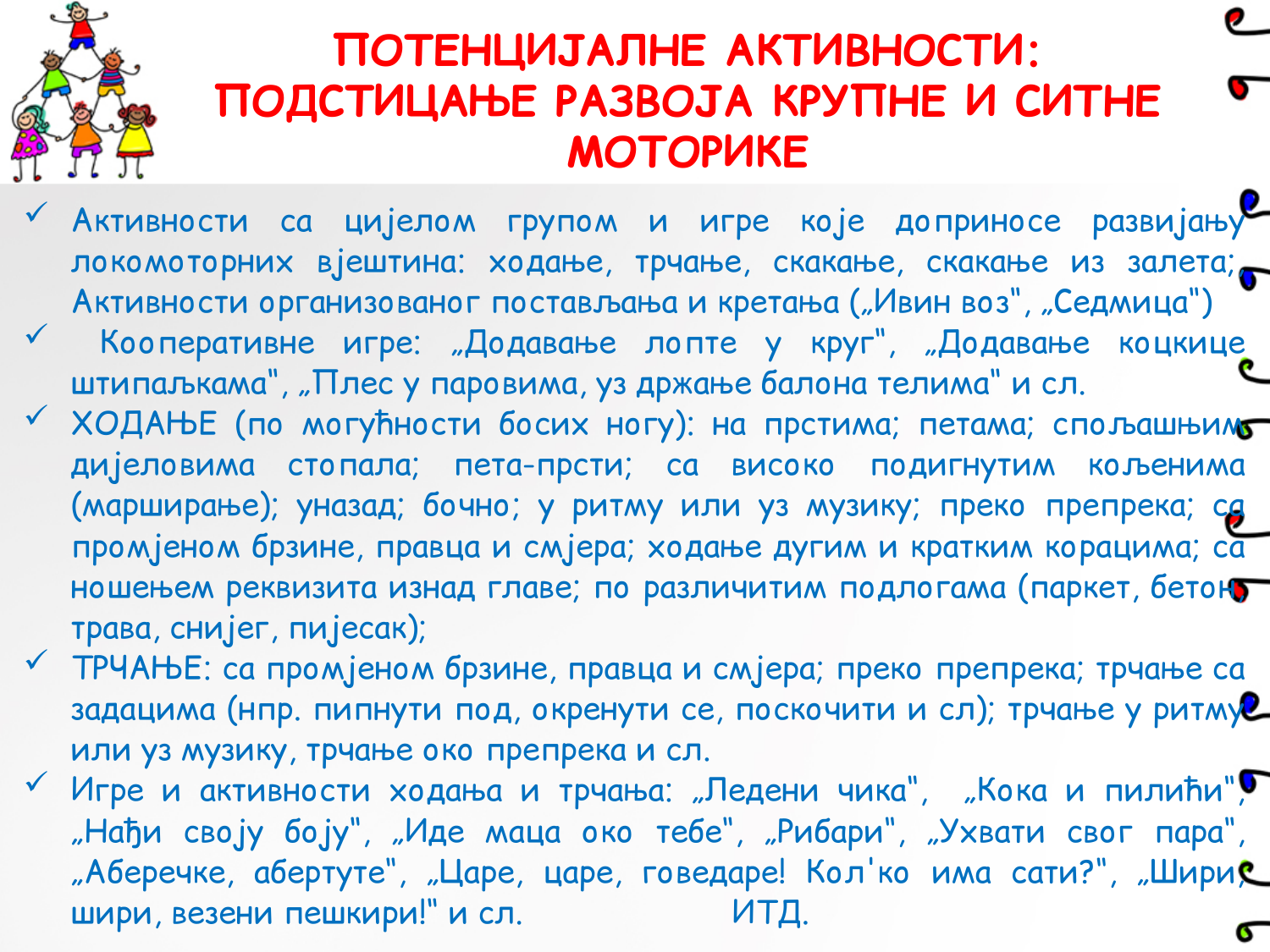

# ПОТЕНЦИЈАЛНЕ АКТИВНОСТИ: ПОДСТИЦАЊЕ РАЗВОЈА КРУПНЕ И СИТНЕ МОТОРИКЕ
Активности са цијелом групом и игре које доприносе развијању локомоторних вјештина: ходање, трчање, скакање, скакање из залета;, Активности организованог постављања и кретања („Ивин воз“, „Седмица“)
 Кооперативне игре: „Додавање лопте у круг“, „Додавање коцкице штипаљкама“, „Плес у паровима, уз држање балона телима“ и сл.
ХОДАЊЕ (по могућности босих ногу): на прстима; петама; спољашњим дијеловима стопала; пета-прсти; са високо подигнутим кољенима (марширање); уназад; бочно; у ритму или уз музику; преко препрека; са промјеном брзине, правца и смјера; ходање дугим и кратким корацима; са ношењем реквизита изнад главе; по различитим подлогама (паркет, бетон, трава, снијег, пијесак);
ТРЧАЊЕ: са промјеном брзине, правца и смјера; преко препрека; трчање са задацима (нпр. пипнути под, окренути се, поскочити и сл); трчање у ритму или уз музику, трчање око препрека и сл.
Игре и активности ходања и трчања: „Ледени чика“,  „Кока и пилићи“, „Нађи своју боју“, „Иде маца око тебе“, „Рибари“, „Ухвати свог пара“, „Аберечке, абертуте“, „Царе, царе, говедаре! Кол'ко има сати?“, „Шири, шири, везени пешкири!“ и сл.                      ИТД.